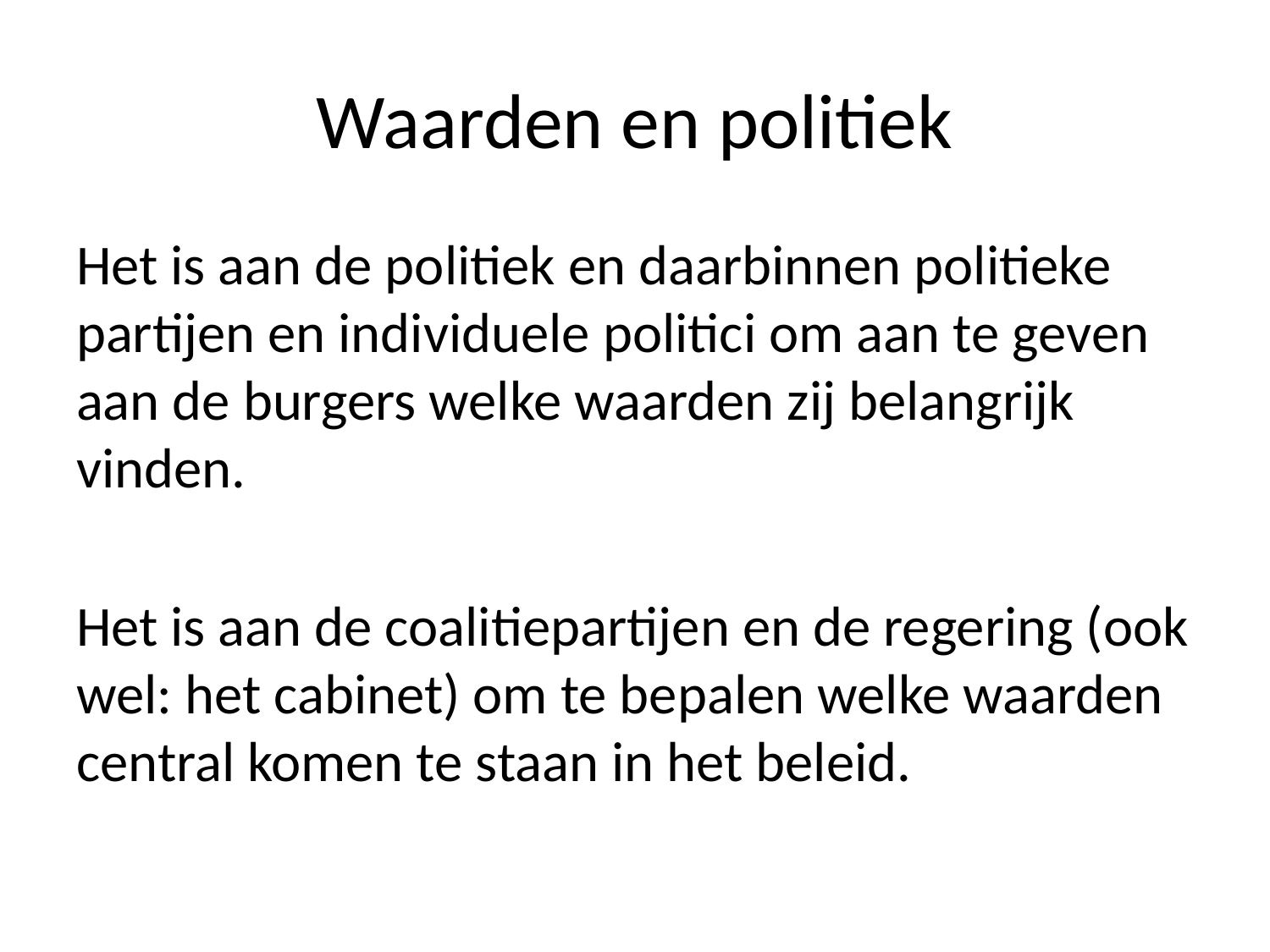

# Waarden en politiek
Het is aan de politiek en daarbinnen politieke partijen en individuele politici om aan te geven aan de burgers welke waarden zij belangrijk vinden.

Het is aan de coalitiepartijen en de regering (ook wel: het cabinet) om te bepalen welke waarden central komen te staan in het beleid.